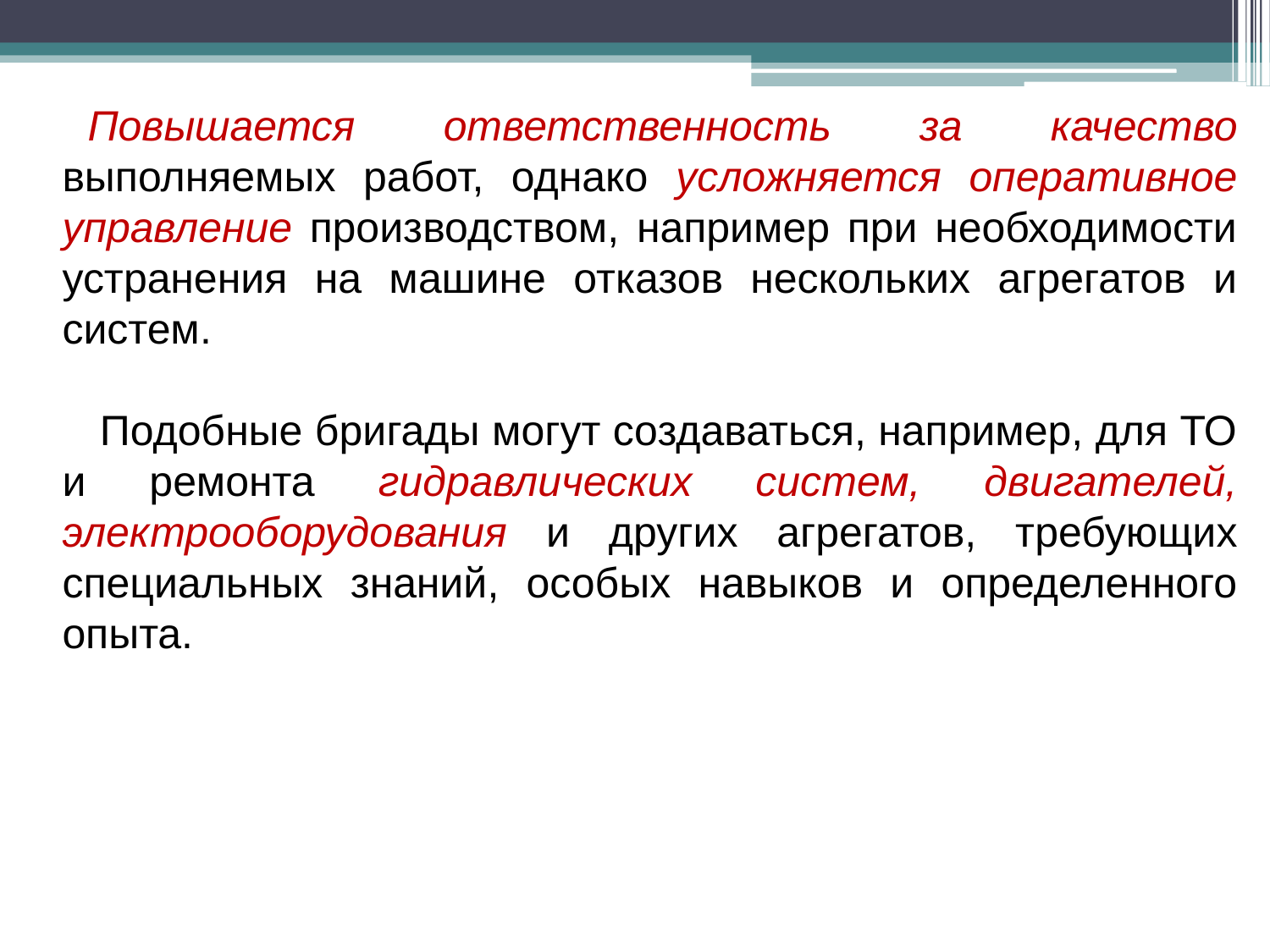

Повышается ответственность за качество выполняемых работ, однако усложняется оперативное управление производством, например при необходимости устранения на машине отказов нескольких агрегатов и систем.

 Подобные бригады могут создаваться, например, для ТО и ремонта гидравлических систем, двигателей, электрооборудования и других агрегатов, требующих специальных знаний, особых навыков и определенного опыта.